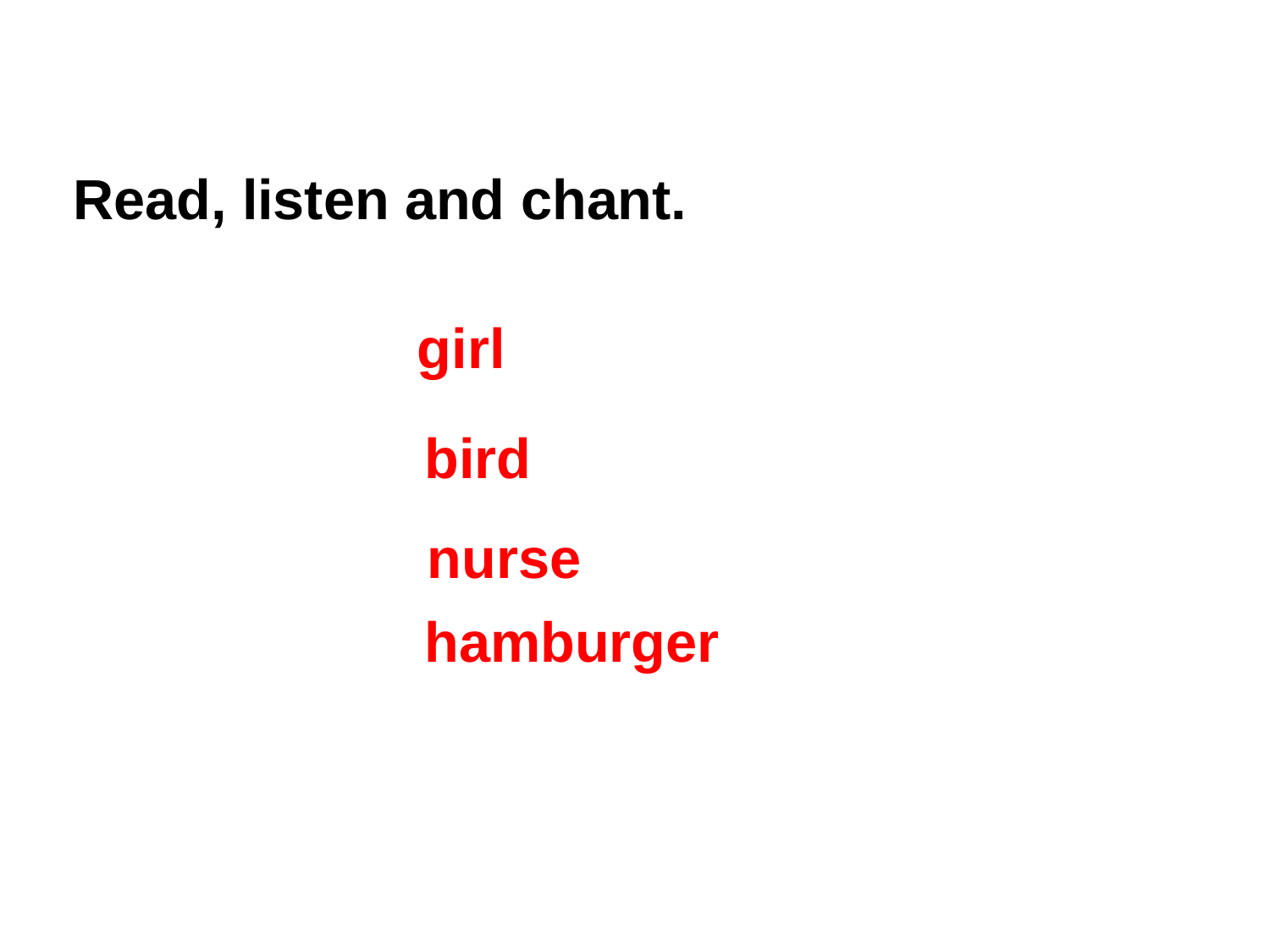

Read, listen and chant.
girl
bird
nurse
hamburger